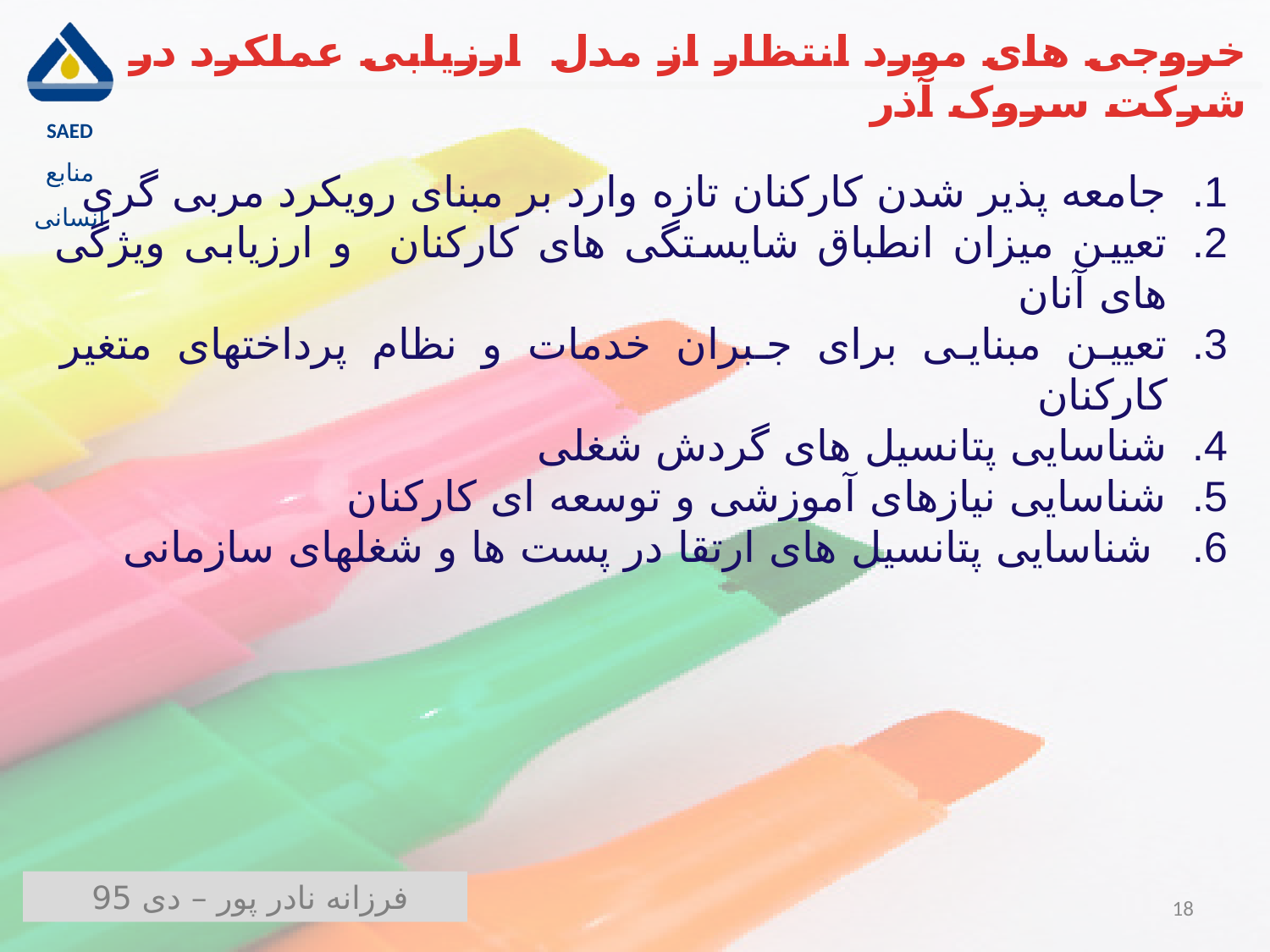

خروجی های مورد انتظار از مدل  ارزیابی عملکرد در شرکت سروک آذر
جامعه پذیر شدن کارکنان تازه وارد بر مبنای رویکرد مربی گری
تعیین میزان انطباق شایستگی های کارکنان  و ارزیابی ویژگی های آنان
تعیین مبنایی برای جبران خدمات و نظام پرداختهای متغیر کارکنان
شناسایی پتانسیل های گردش شغلی
شناسایی نیازهای آموزشی و توسعه ای کارکنان
 شناسایی پتانسیل های ارتقا در پست ها و شغلهای سازمانی

18